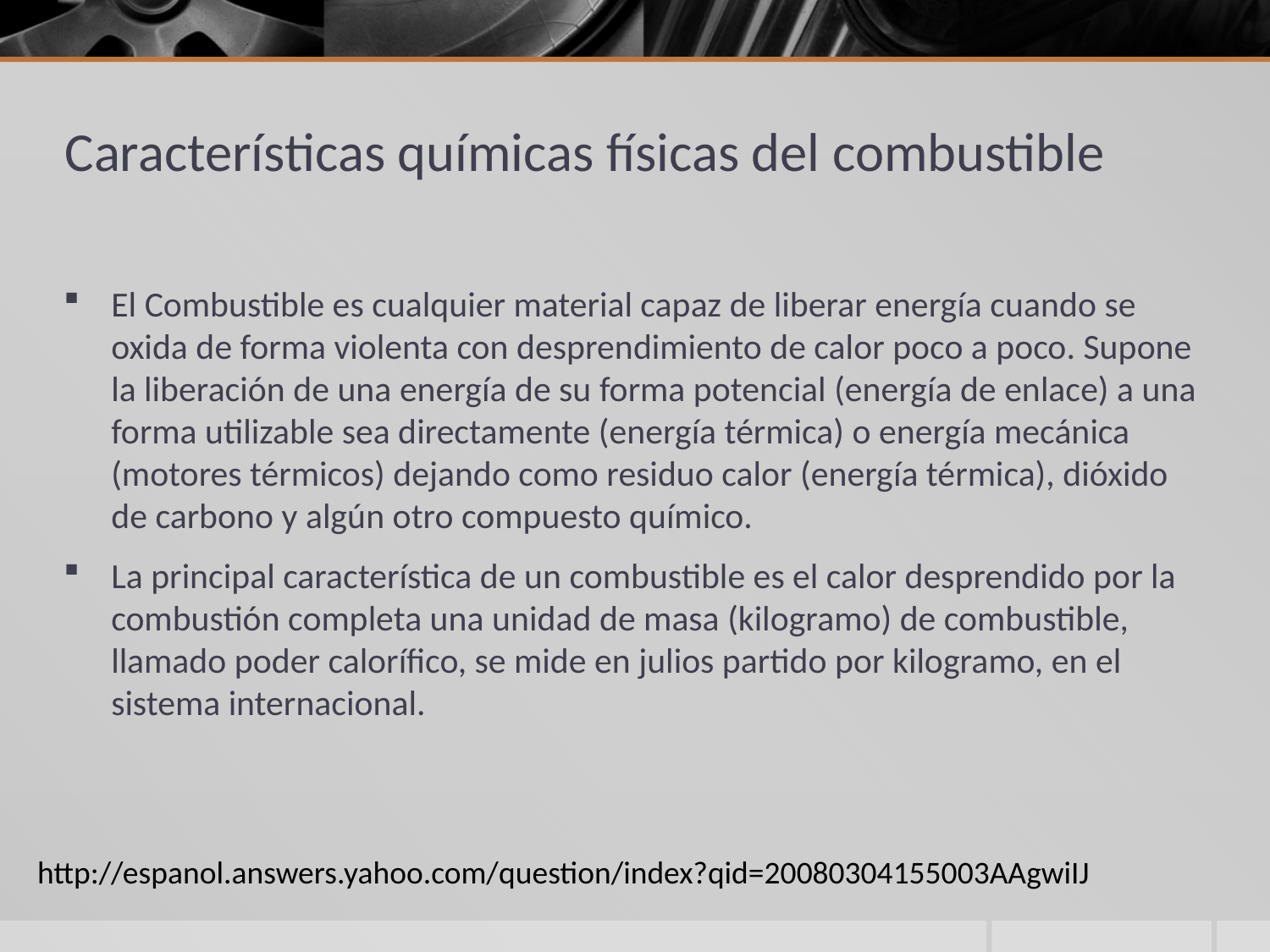

# Características químicas físicas del combustible
El Combustible es cualquier material capaz de liberar energía cuando se oxida de forma violenta con desprendimiento de calor poco a poco. Supone la liberación de una energía de su forma potencial (energía de enlace) a una forma utilizable sea directamente (energía térmica) o energía mecánica (motores térmicos) dejando como residuo calor (energía térmica), dióxido de carbono y algún otro compuesto químico.
La principal característica de un combustible es el calor desprendido por la combustión completa una unidad de masa (kilogramo) de combustible, llamado poder calorífico, se mide en julios partido por kilogramo, en el sistema internacional.
http://espanol.answers.yahoo.com/question/index?qid=20080304155003AAgwiIJ